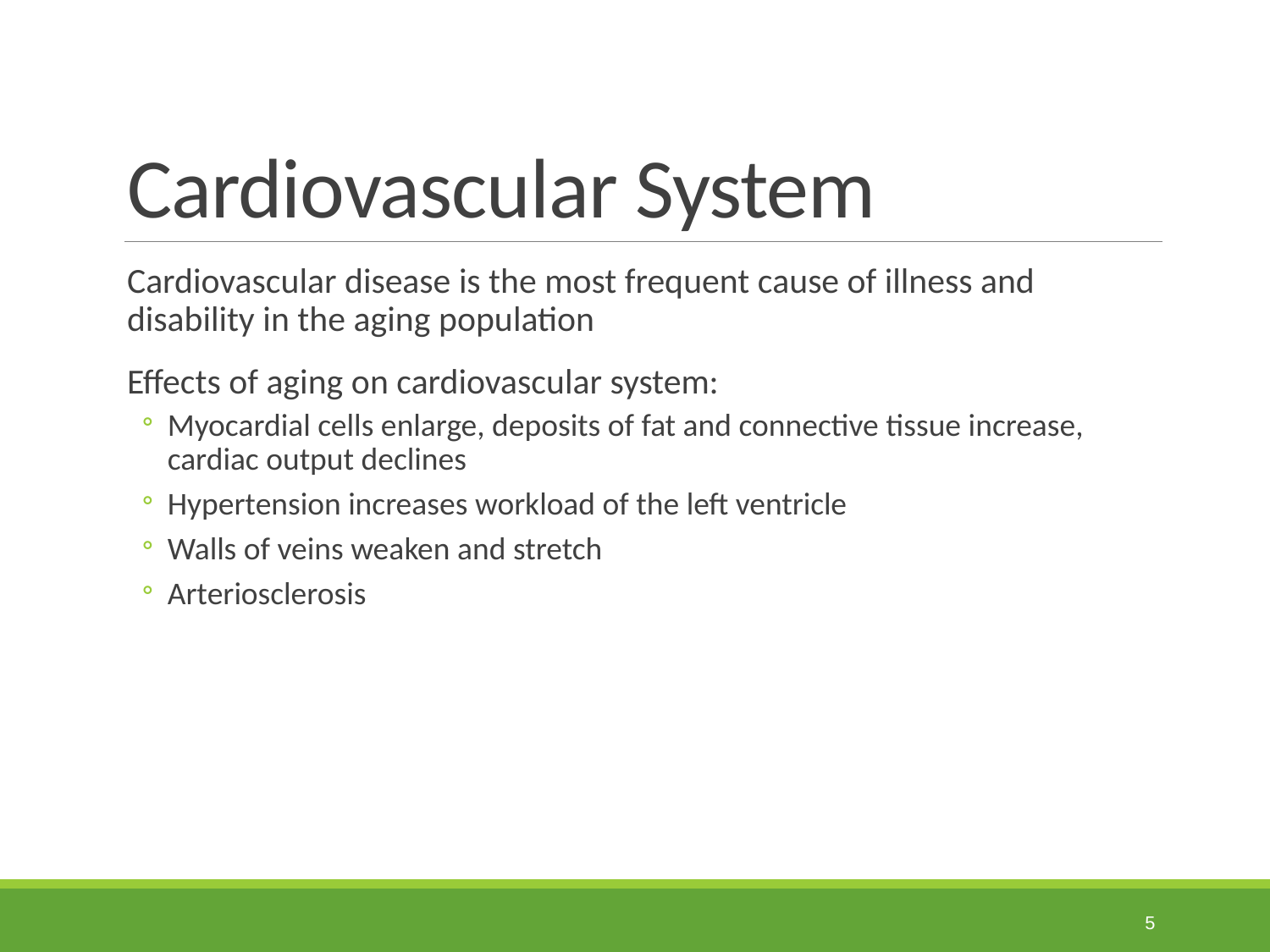

# Cardiovascular System
Cardiovascular disease is the most frequent cause of illness and disability in the aging population
Effects of aging on cardiovascular system:
Myocardial cells enlarge, deposits of fat and connective tissue increase, cardiac output declines
Hypertension increases workload of the left ventricle
Walls of veins weaken and stretch
Arteriosclerosis
 5